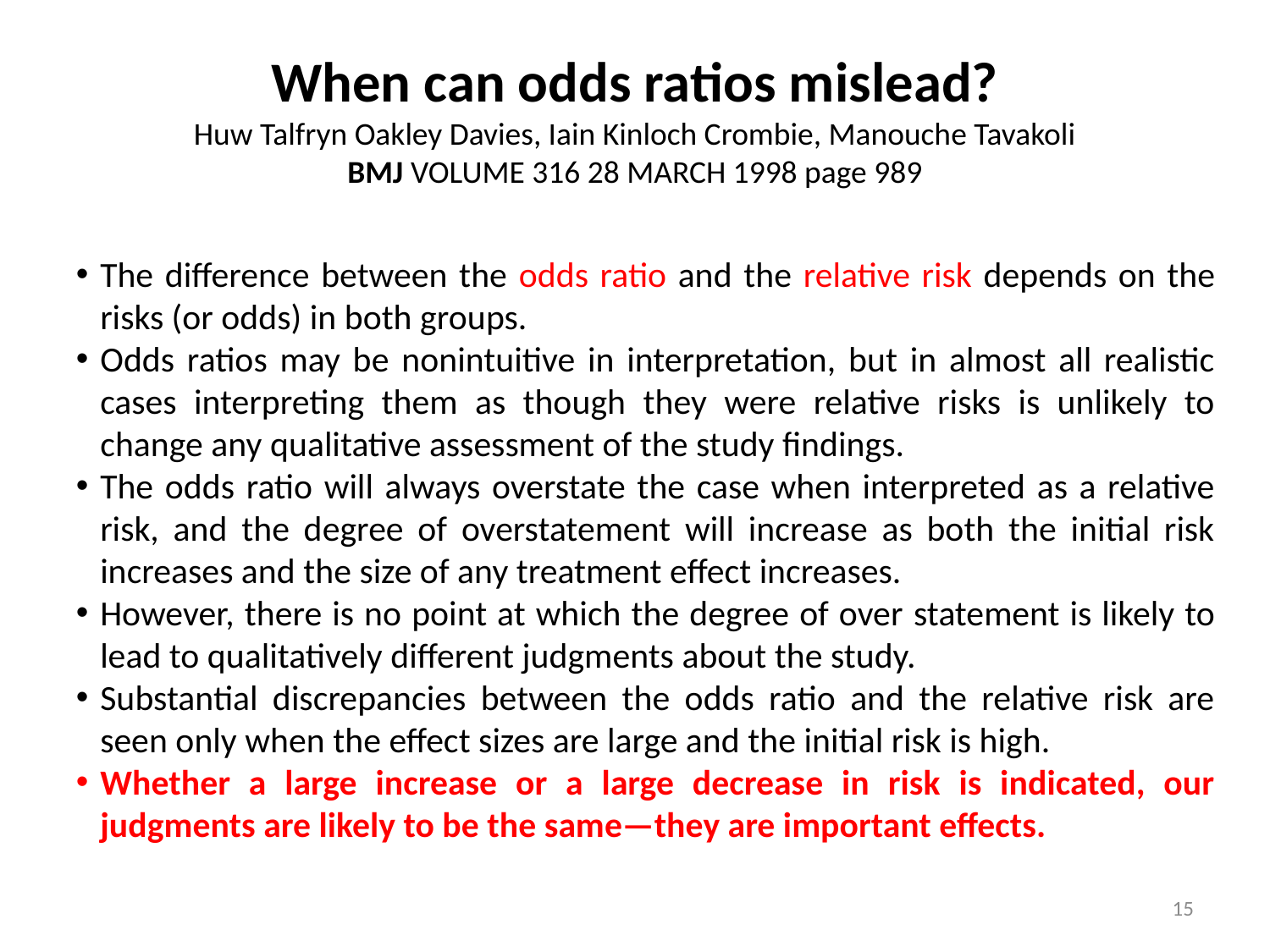

# When can odds ratios mislead? Huw Talfryn Oakley Davies, Iain Kinloch Crombie, Manouche Tavakoli BMJ VOLUME 316 28 MARCH 1998 page 989
The difference between the odds ratio and the relative risk depends on the risks (or odds) in both groups.
Odds ratios may be non­intuitive in interpretation, but in almost all realistic cases interpreting them as though they were relative risks is unlikely to change any qualitative assessment of the study findings.
The odds ratio will always overstate the case when interpreted as a relative risk, and the degree of overstatement will increase as both the initial risk increases and the size of any treatment effect increases.
However, there is no point at which the degree of over­ statement is likely to lead to qualitatively different judgments about the study.
Substantial discrepancies between the odds ratio and the relative risk are seen only when the effect sizes are large and the initial risk is high.
Whether a large increase or a large decrease in risk is indicated, our judgments are likely to be the same—they are important effects.
15